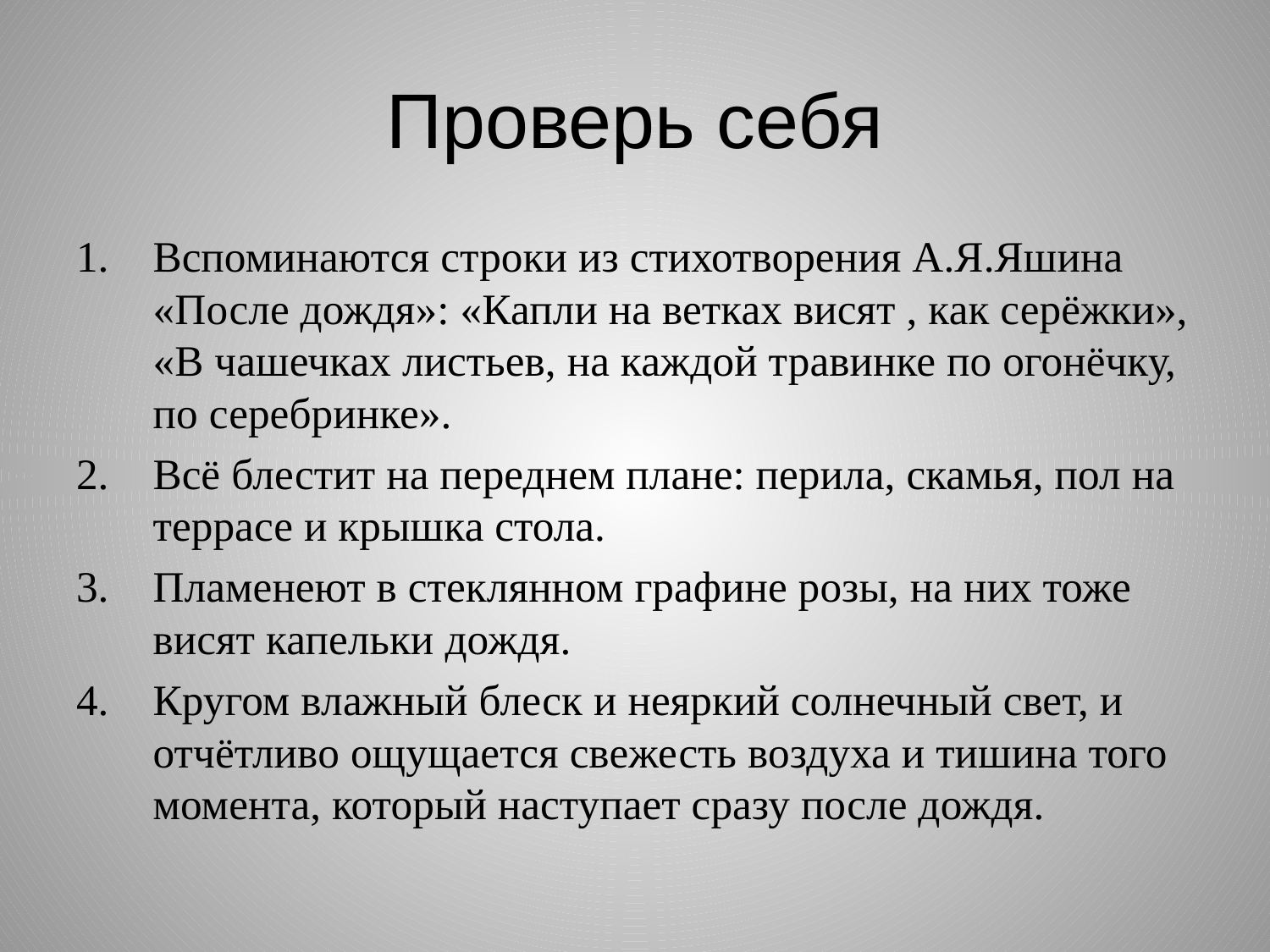

# Проверь себя
Вспоминаются строки из стихотворения А.Я.Яшина «После дождя»: «Капли на ветках висят , как серёжки», «В чашечках листьев, на каждой травинке по огонёчку, по серебринке».
Всё блестит на переднем плане: перила, скамья, пол на террасе и крышка стола.
Пламенеют в стеклянном графине розы, на них тоже висят капельки дождя.
Кругом влажный блеск и неяркий солнечный свет, и отчётливо ощущается свежесть воздуха и тишина того момента, который наступает сразу после дождя.